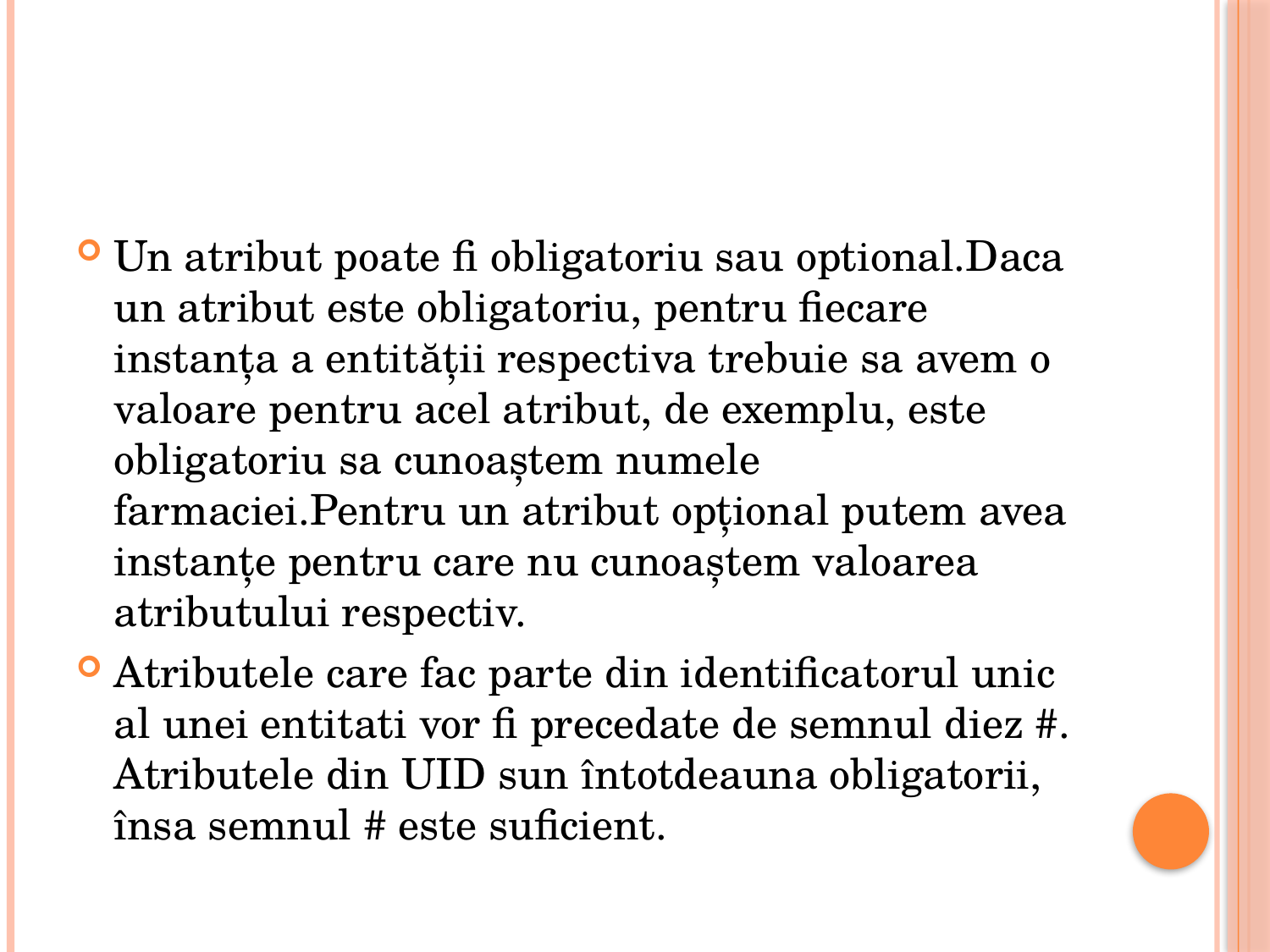

#
Un atribut poate fi obligatoriu sau optional.Daca un atribut este obligatoriu, pentru fiecare instanța a entității respectiva trebuie sa avem o valoare pentru acel atribut, de exemplu, este obligatoriu sa cunoaștem numele farmaciei.Pentru un atribut opțional putem avea instanțe pentru care nu cunoaștem valoarea atributului respectiv.
Atributele care fac parte din identificatorul unic al unei entitati vor fi precedate de semnul diez #. Atributele din UID sun întotdeauna obligatorii, însa semnul # este suficient.